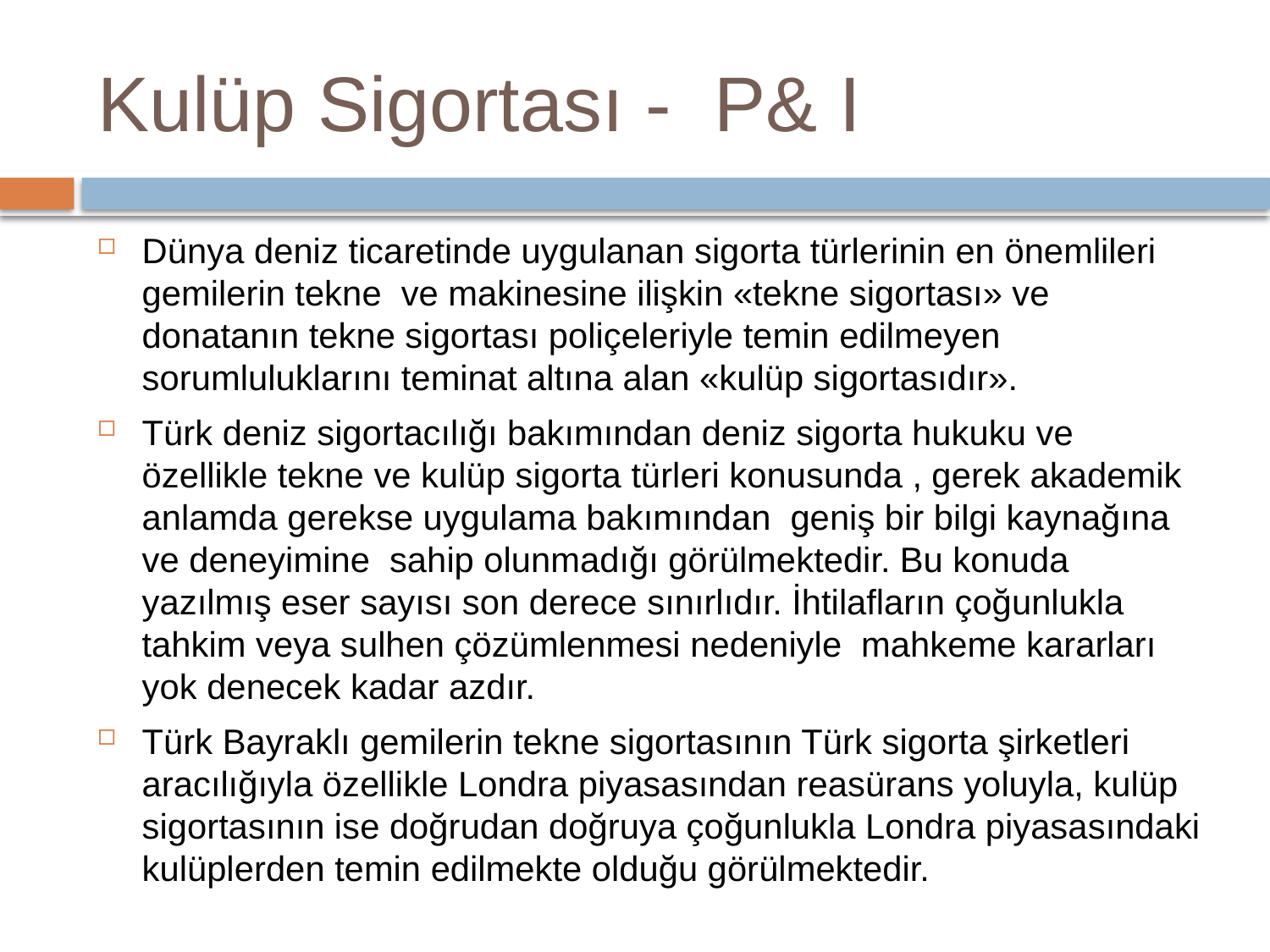

# Kulüp Sigortası -  P& I
Dünya deniz ticaretinde uygulanan sigorta türlerinin en önemlileri gemilerin tekne  ve makinesine ilişkin «tekne sigortası» ve donatanın tekne sigortası poliçeleriyle temin edilmeyen sorumluluklarını teminat altına alan «kulüp sigortasıdır».
Türk deniz sigortacılığı bakımından deniz sigorta hukuku ve özellikle tekne ve kulüp sigorta türleri konusunda , gerek akademik anlamda gerekse uygulama bakımından  geniş bir bilgi kaynağına ve deneyimine  sahip olunmadığı görülmektedir. Bu konuda yazılmış eser sayısı son derece sınırlıdır. İhtilafların çoğunlukla tahkim veya sulhen çözümlenmesi nedeniyle  mahkeme kararları  yok denecek kadar azdır.
Türk Bayraklı gemilerin tekne sigortasının Türk sigorta şirketleri aracılığıyla özellikle Londra piyasasından reasürans yoluyla, kulüp sigortasının ise doğrudan doğruya çoğunlukla Londra piyasasındaki kulüplerden temin edilmekte olduğu görülmektedir.